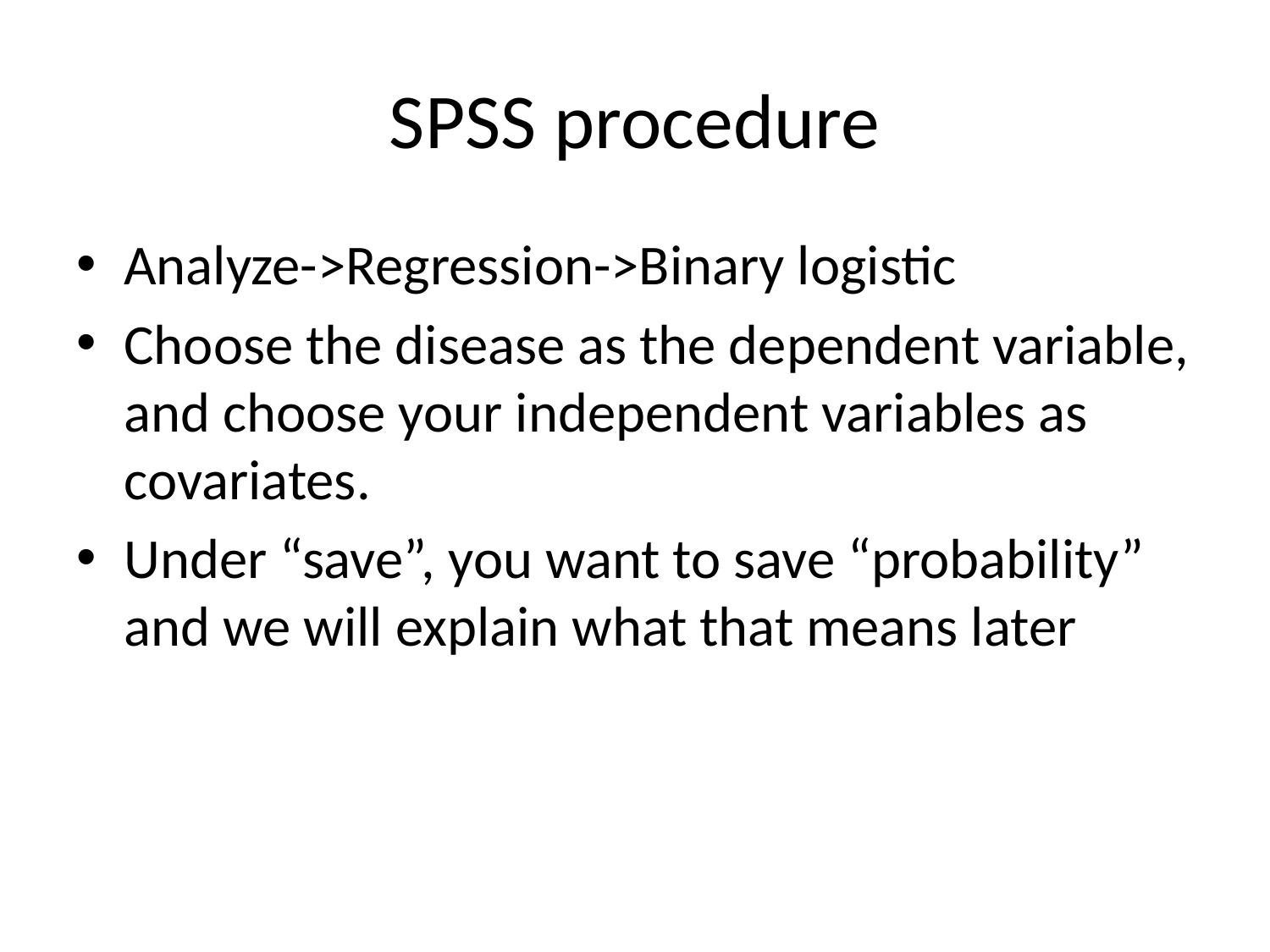

# SPSS procedure
Analyze->Regression->Binary logistic
Choose the disease as the dependent variable, and choose your independent variables as covariates.
Under “save”, you want to save “probability” and we will explain what that means later